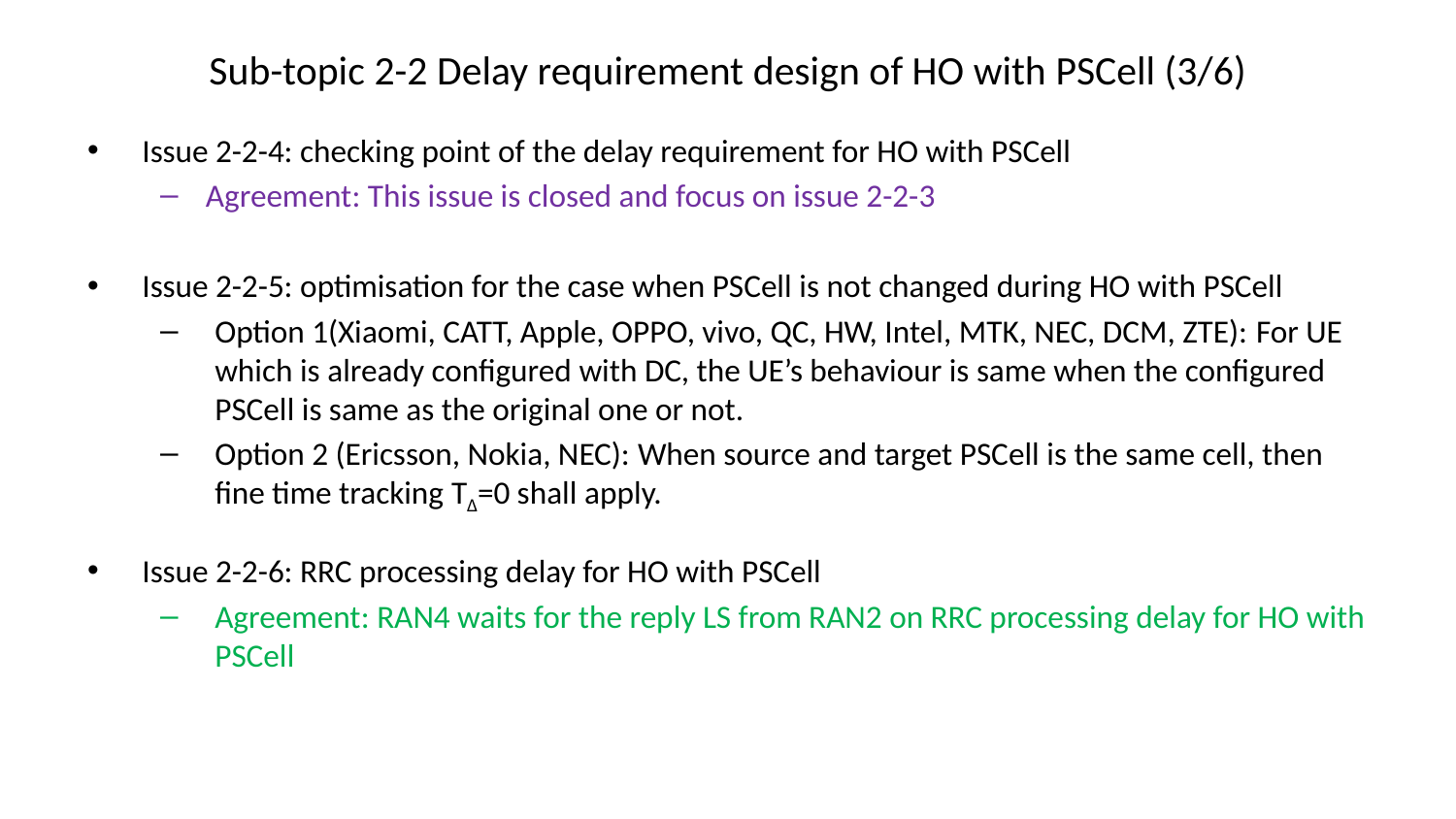

# Sub-topic 2-2 Delay requirement design of HO with PSCell (3/6)
Issue 2-2-4: checking point of the delay requirement for HO with PSCell
Agreement: This issue is closed and focus on issue 2-2-3

Issue 2-2-5: optimisation for the case when PSCell is not changed during HO with PSCell
Option 1(Xiaomi, CATT, Apple, OPPO, vivo, QC, HW, Intel, MTK, NEC, DCM, ZTE): For UE which is already configured with DC, the UE’s behaviour is same when the configured PSCell is same as the original one or not.
Option 2 (Ericsson, Nokia, NEC): When source and target PSCell is the same cell, then fine time tracking T∆=0 shall apply.

Issue 2-2-6: RRC processing delay for HO with PSCell
Agreement: RAN4 waits for the reply LS from RAN2 on RRC processing delay for HO with PSCell